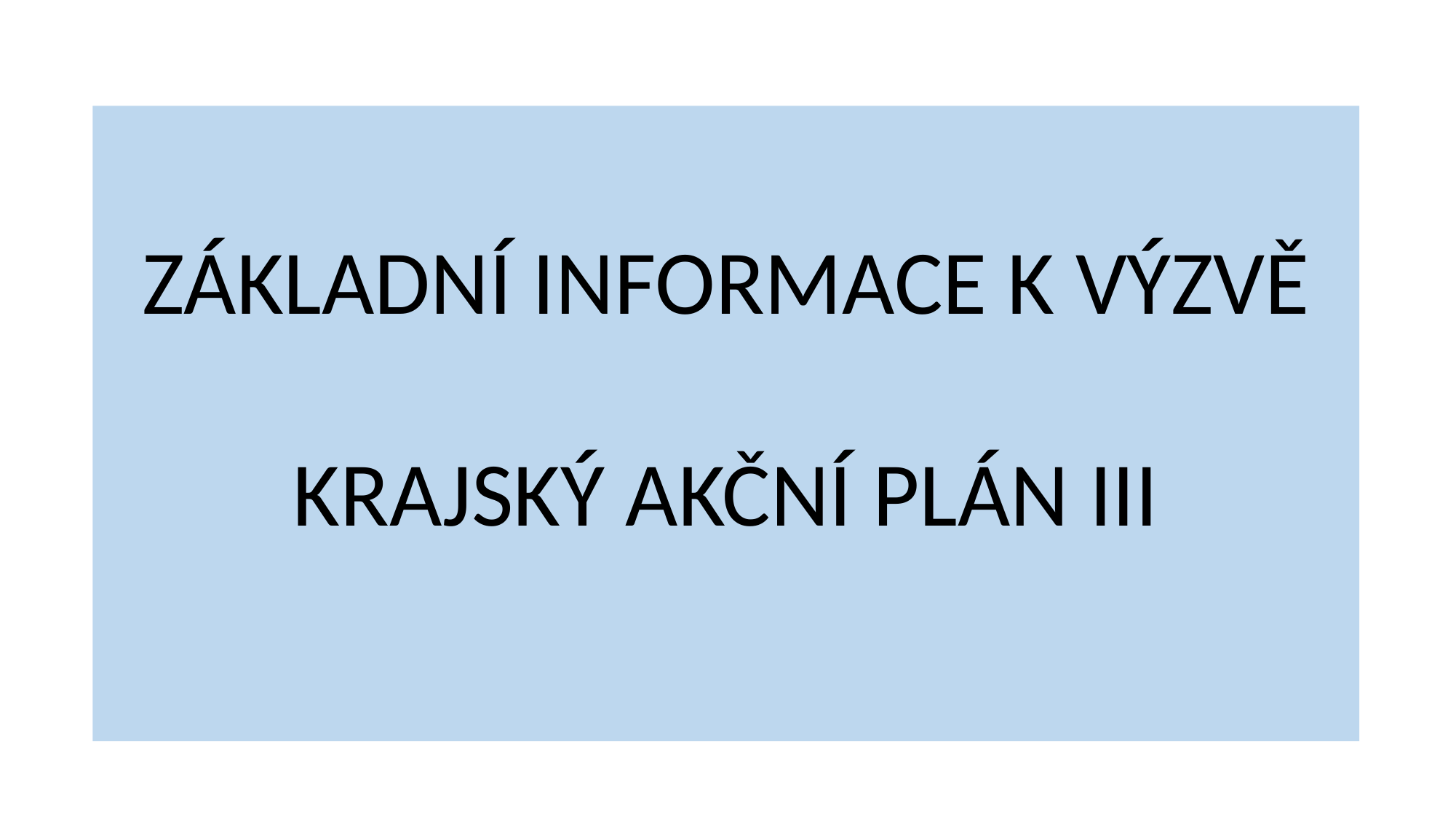

ZÁKLADNÍ INFORMACE K VÝZVĚ
KRAJSKÝ AKČNÍ PLÁN III